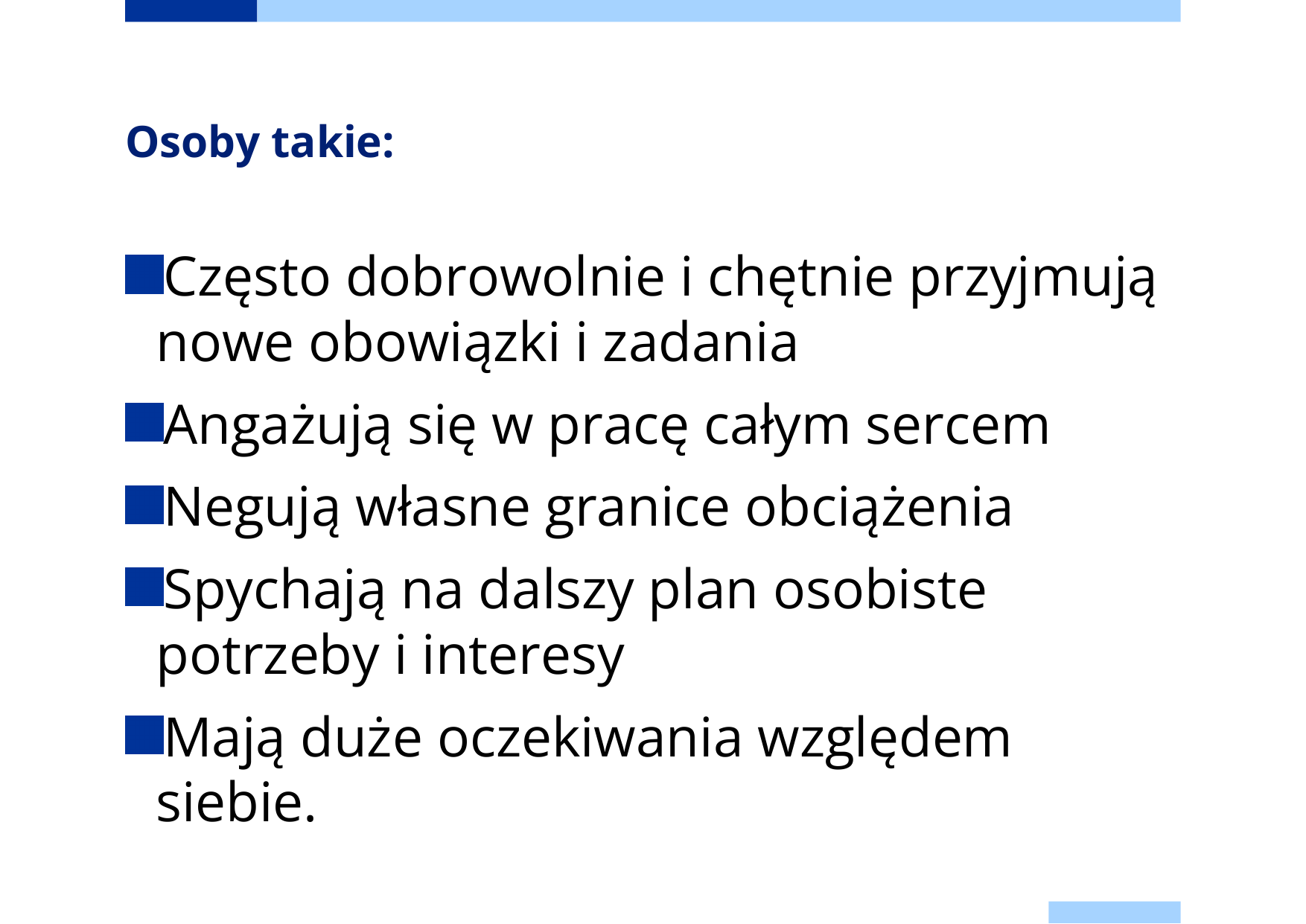

# Osoby takie:
Często dobrowolnie i chętnie przyjmują nowe obowiązki i zadania
Angażują się w pracę całym sercem
Negują własne granice obciążenia
Spychają na dalszy plan osobiste potrzeby i interesy
Mają duże oczekiwania względem siebie.